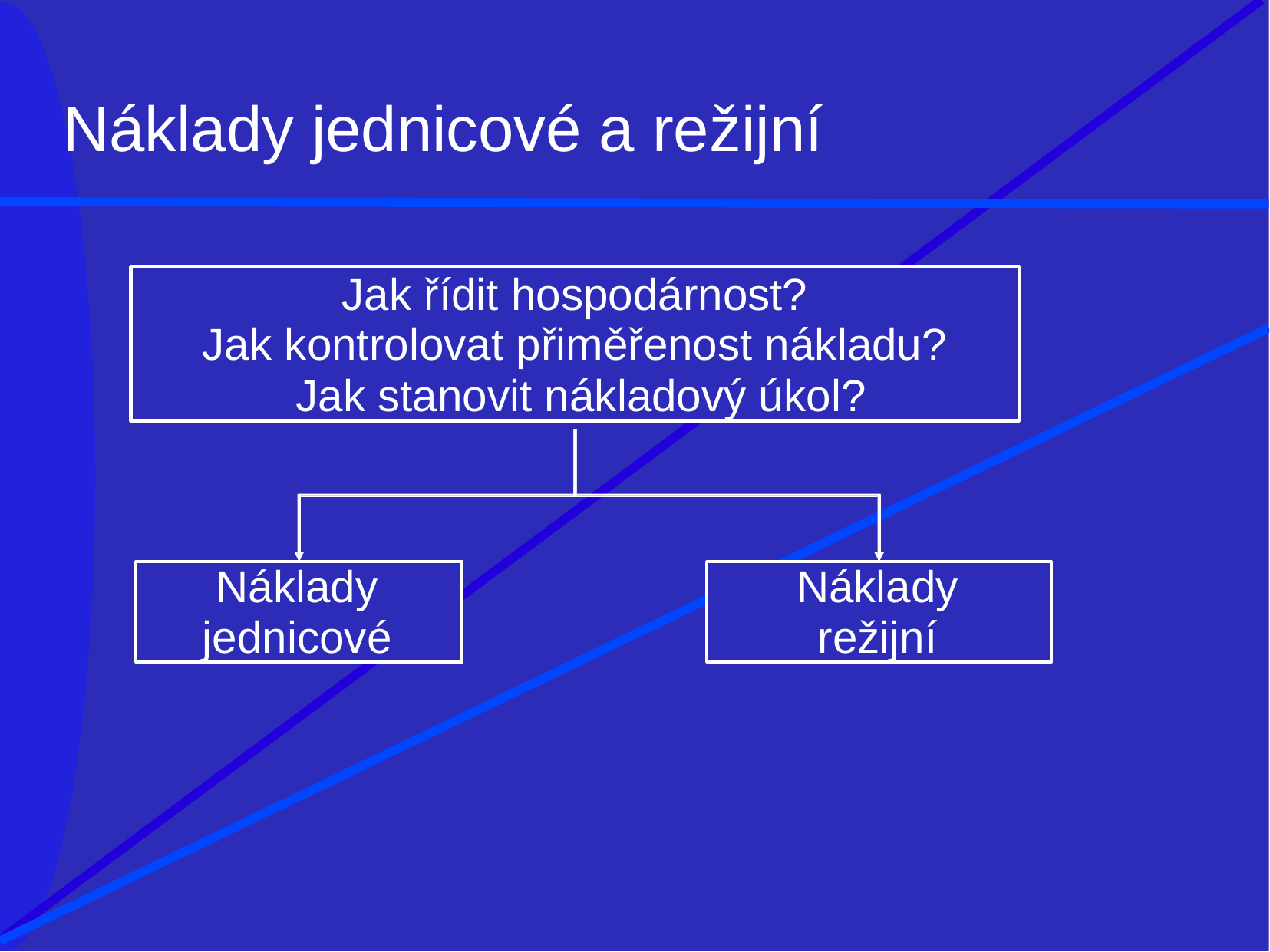

# Náklady jednicové a režijní
Jak řídit hospodárnost?
Jak kontrolovat přiměřenost nákladu?
Jak stanovit nákladový úkol?

Náklady jednicové
Náklady režijní